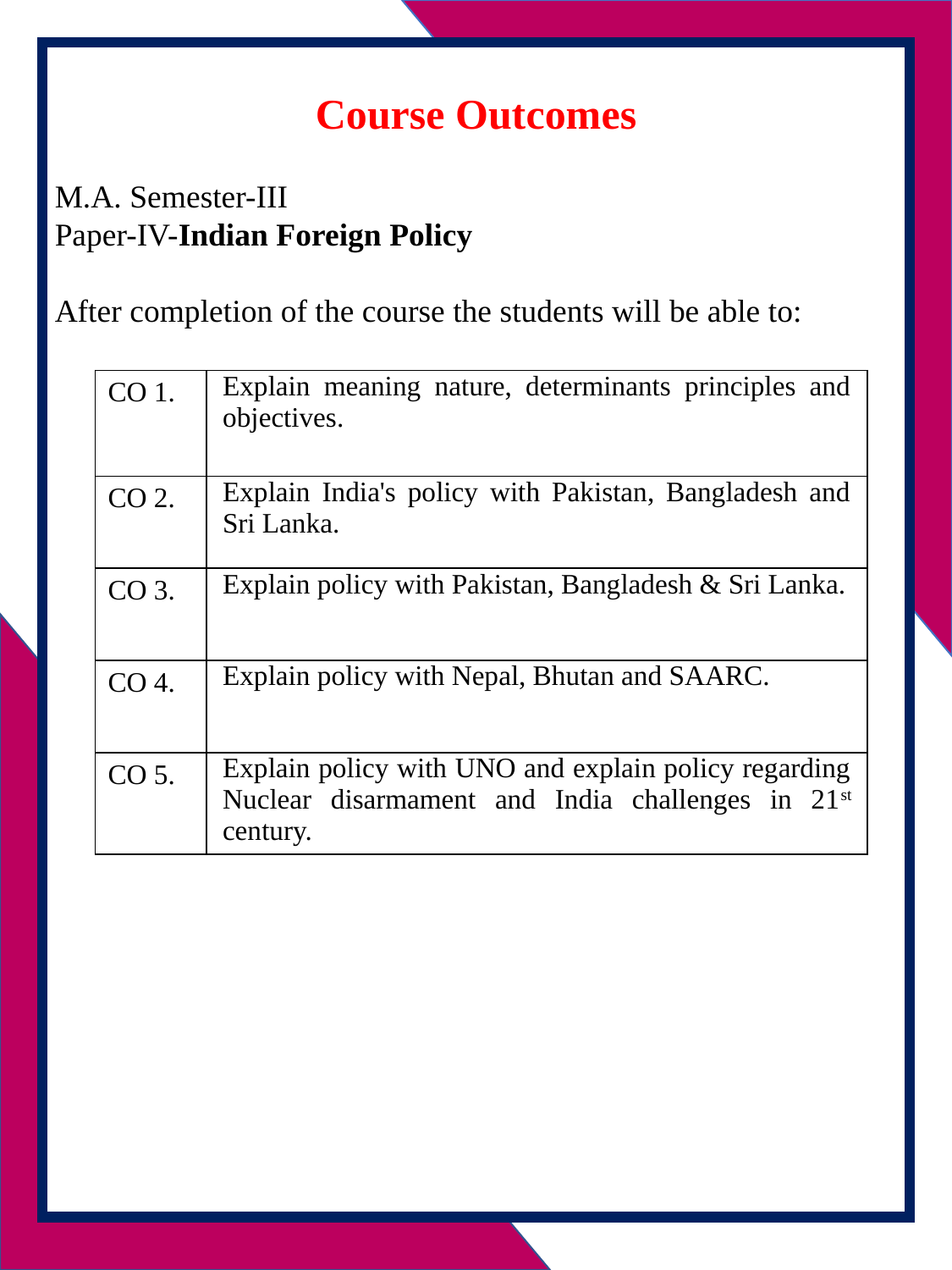

Course Outcomes

M.A. Semester-III
Paper-IV-Indian Foreign Policy

After completion of the course the students will be able to:

| CO 1. | Explain meaning nature, determinants principles and objectives. |
| --- | --- |
| CO 2. | Explain India's policy with Pakistan, Bangladesh and Sri Lanka. |
| CO 3. | Explain policy with Pakistan, Bangladesh & Sri Lanka. |
| CO 4. | Explain policy with Nepal, Bhutan and SAARC. |
| CO 5. | Explain policy with UNO and explain policy regarding Nuclear disarmament and India challenges in 21st century. |